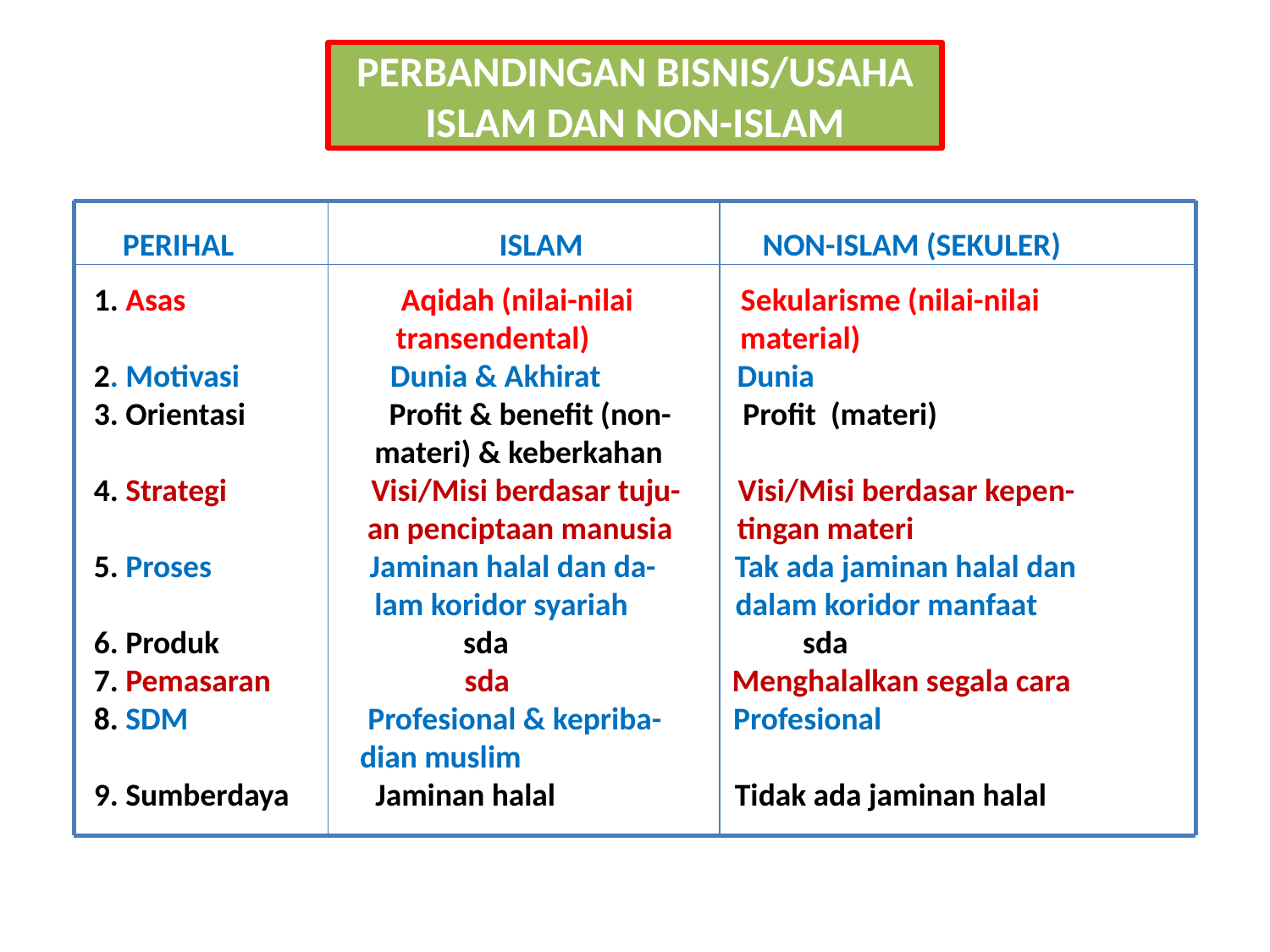

PERBANDINGAN BISNIS/USAHA
ISLAM DAN NON-ISLAM

     PERIHAL                                     ISLAM                         NON-ISLAM (SEKULER)

 1. Asas                              Aqidah (nilai-nilai               Sekularisme (nilai-nilai
                                           transendental)                     material)
 2. Motivasi                     Dunia & Akhirat                   Dunia
 3. Orientasi                    Profit & benefit (non-          Profit  (materi)
                                        materi) & keberkahan
 4. Strategi                    Visi/Misi berdasar tuju-        Visi/Misi berdasar kepen-
                                       an penciptaan manusia         tingan materi
 5. Proses                      Jaminan halal dan da-           Tak ada jaminan halal dan
                                        lam koridor syariah               dalam koridor manfaat
 6. Produk                                  sda                                         sda
 7. Pemasaran                           sda                               Menghalalkan segala cara
 8. SDM                         Profesional & kepriba-          Profesional
                                      dian muslim
 9. Sumberdaya            Jaminan halal                         Tidak ada jaminan halal